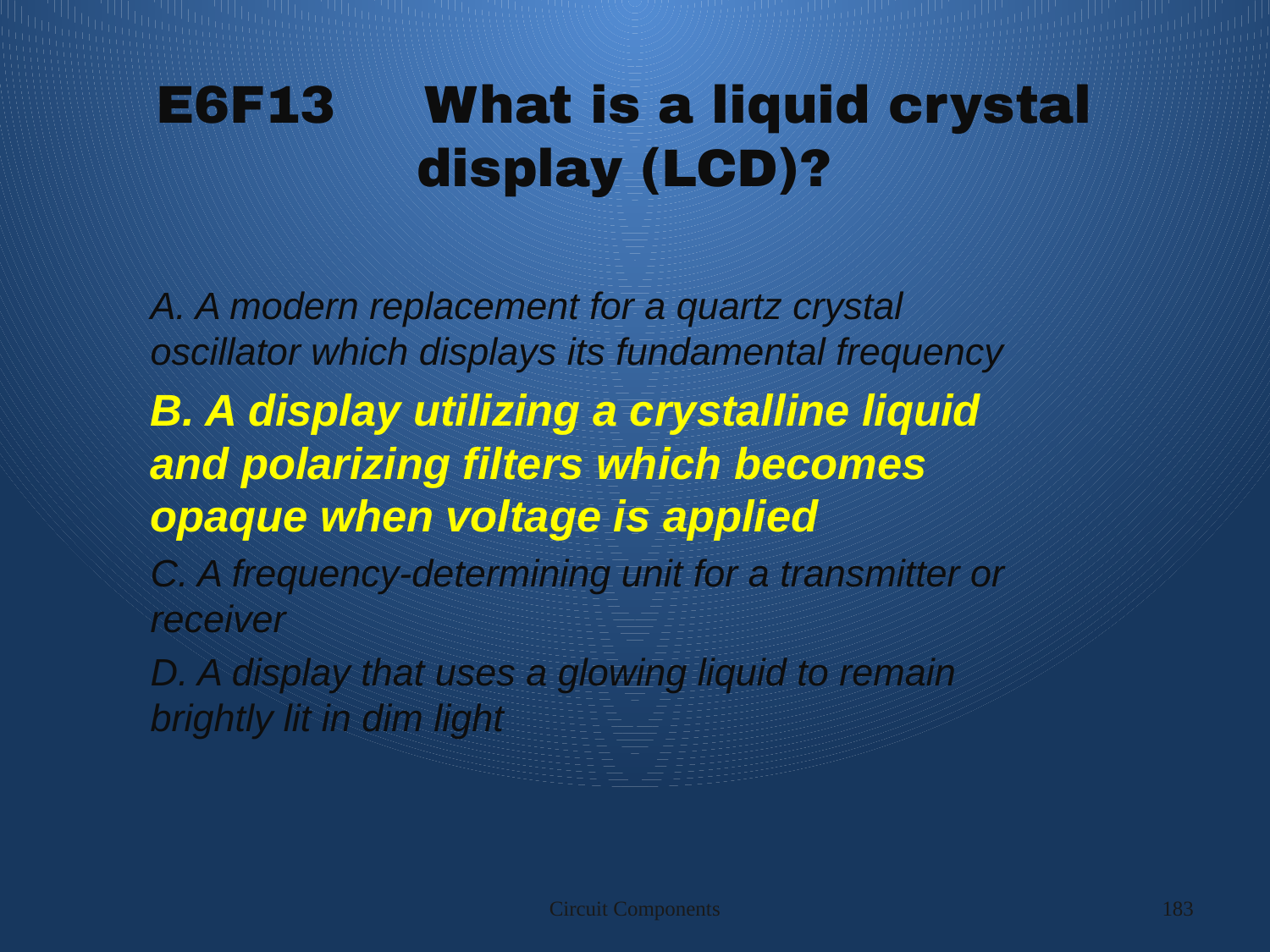

# E6F13     What is a liquid crystal display (LCD)?
A. A modern replacement for a quartz crystal oscillator which displays its fundamental frequency
B. A display utilizing a crystalline liquid and polarizing filters which becomes opaque when voltage is applied
C. A frequency-determining unit for a transmitter or receiver
D. A display that uses a glowing liquid to remain brightly lit in dim light
Circuit Components
183